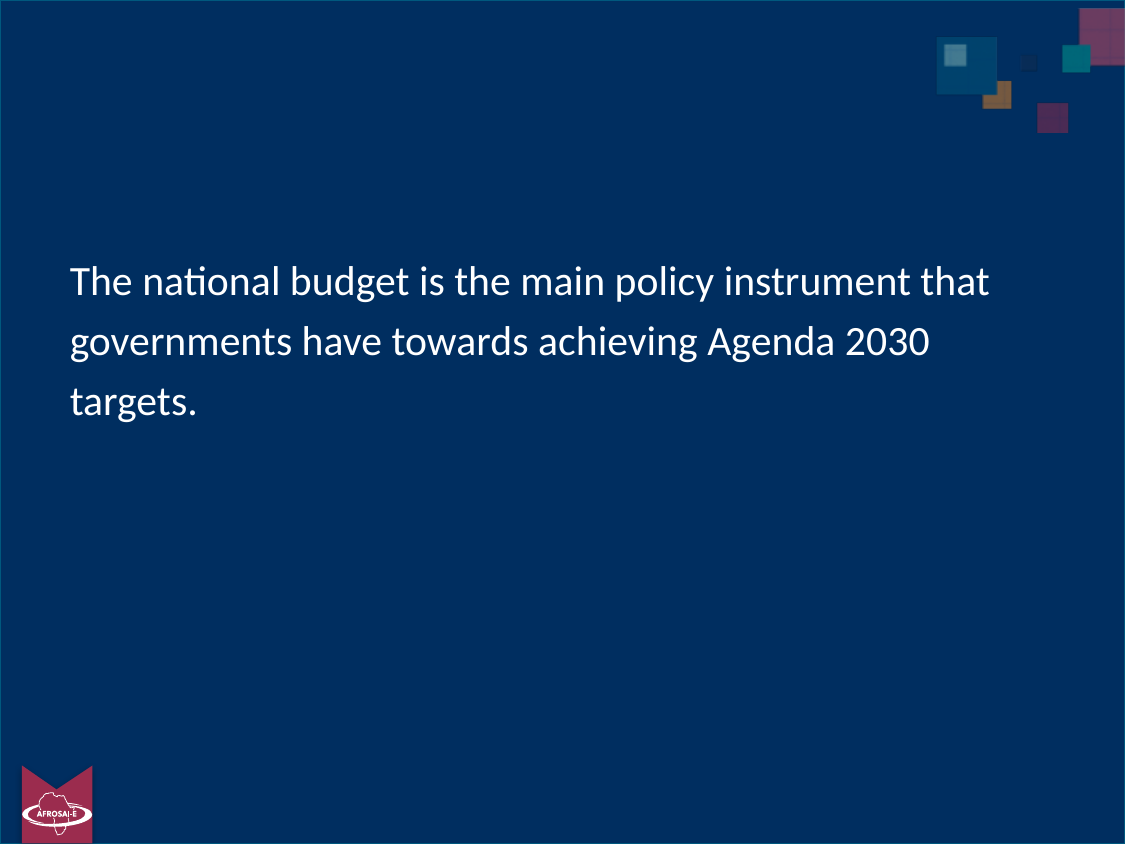

The national budget is the main policy instrument that governments have towards achieving Agenda 2030 targets.